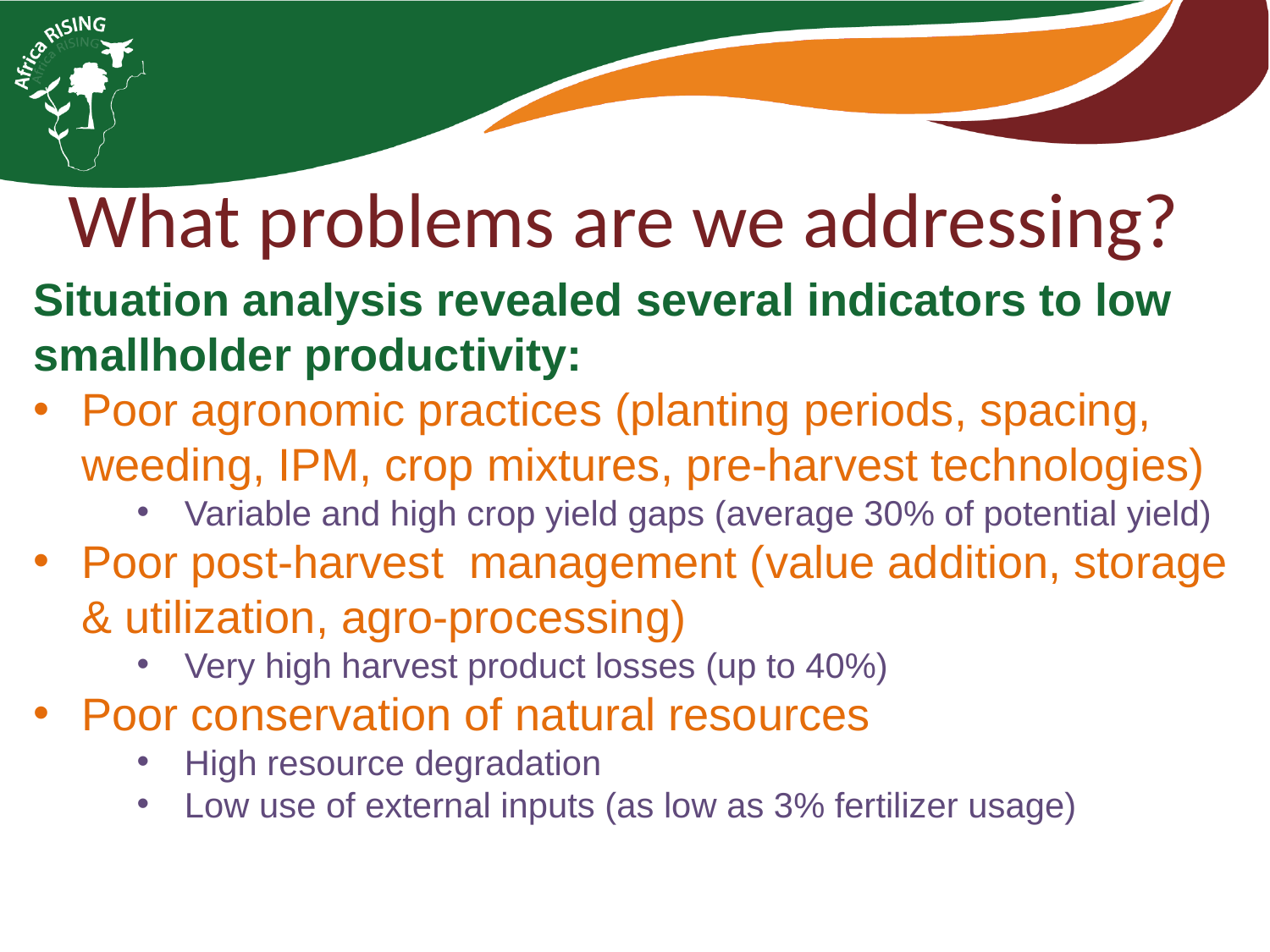

# What problems are we addressing?
Situation analysis revealed several indicators to low smallholder productivity:
Poor agronomic practices (planting periods, spacing, weeding, IPM, crop mixtures, pre-harvest technologies)
Variable and high crop yield gaps (average 30% of potential yield)
Poor post-harvest  management (value addition, storage & utilization, agro-processing)
Very high harvest product losses (up to 40%)
Poor conservation of natural resources
High resource degradation
Low use of external inputs (as low as 3% fertilizer usage)